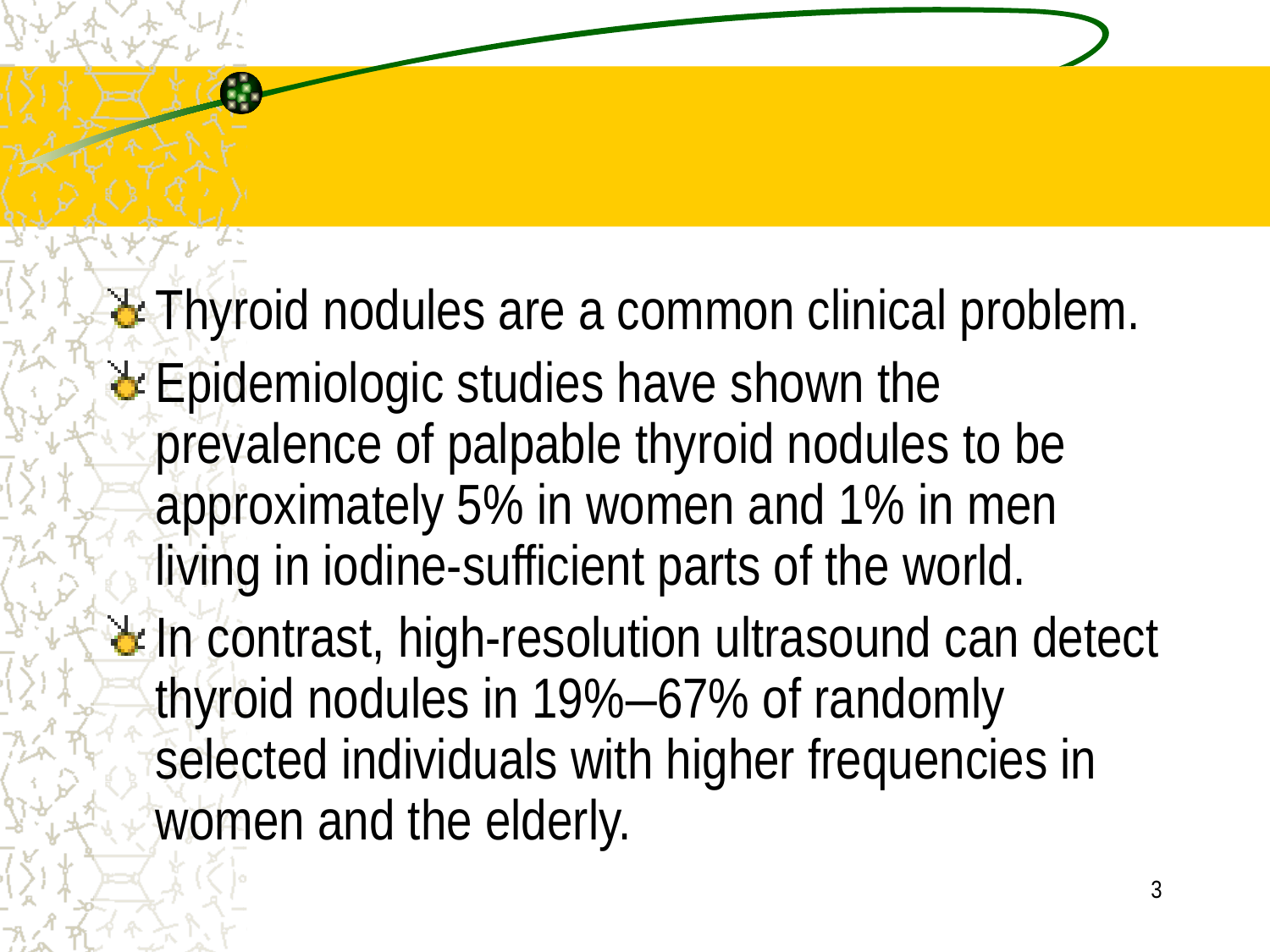

#
Thyroid nodules are a common clinical problem.
Epidemiologic studies have shown the prevalence of palpable thyroid nodules to be approximately 5% in women and 1% in men living in iodine-sufficient parts of the world.
In contrast, high-resolution ultrasound can detect thyroid nodules in 19%–67% of randomly selected individuals with higher frequencies in women and the elderly.

3